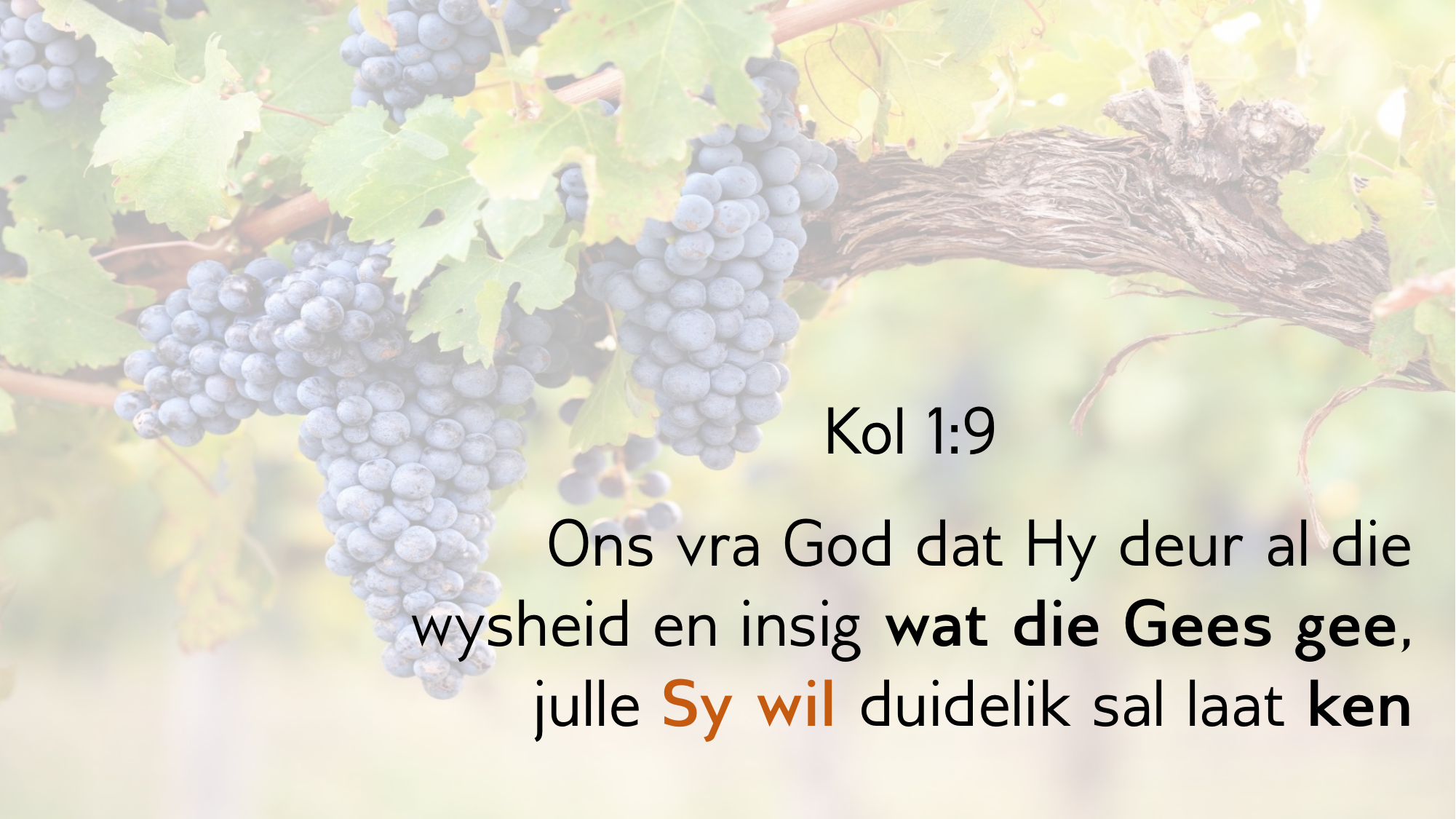

Kol 1:9
Ons vra God dat Hy deur al die wysheid en insig wat die Gees gee, julle Sy wil duidelik sal laat ken